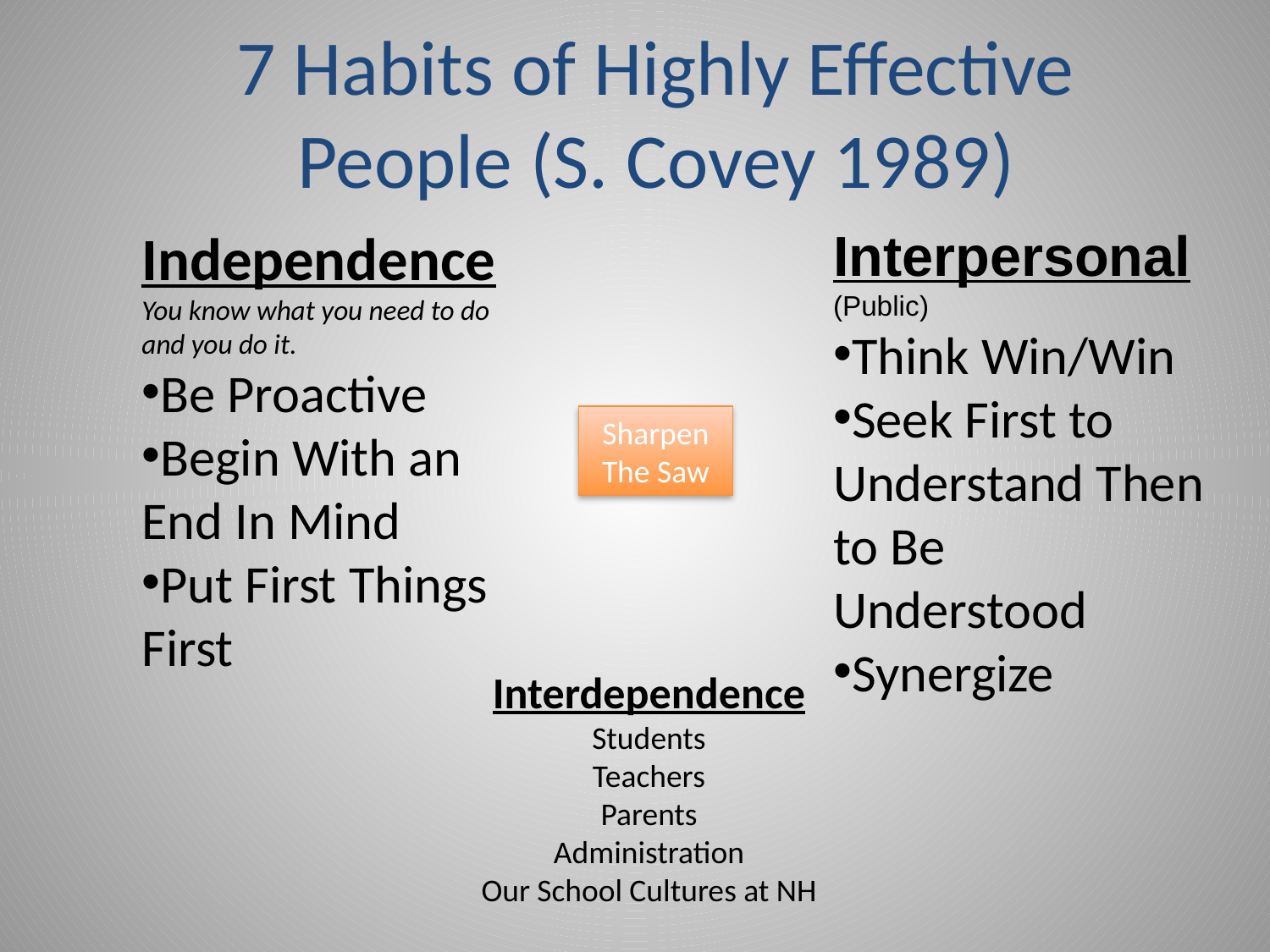

7 Habits of Highly Effective People (S. Covey 1989)
Independence
You know what you need to do and you do it.
Be Proactive
Begin With an End In Mind
Put First Things First
Interpersonal
(Public)
Think Win/Win
Seek First to Understand Then to Be Understood
Synergize
Sharpen The Saw
Interdependence
Students
Teachers
Parents
Administration
Our School Cultures at NH